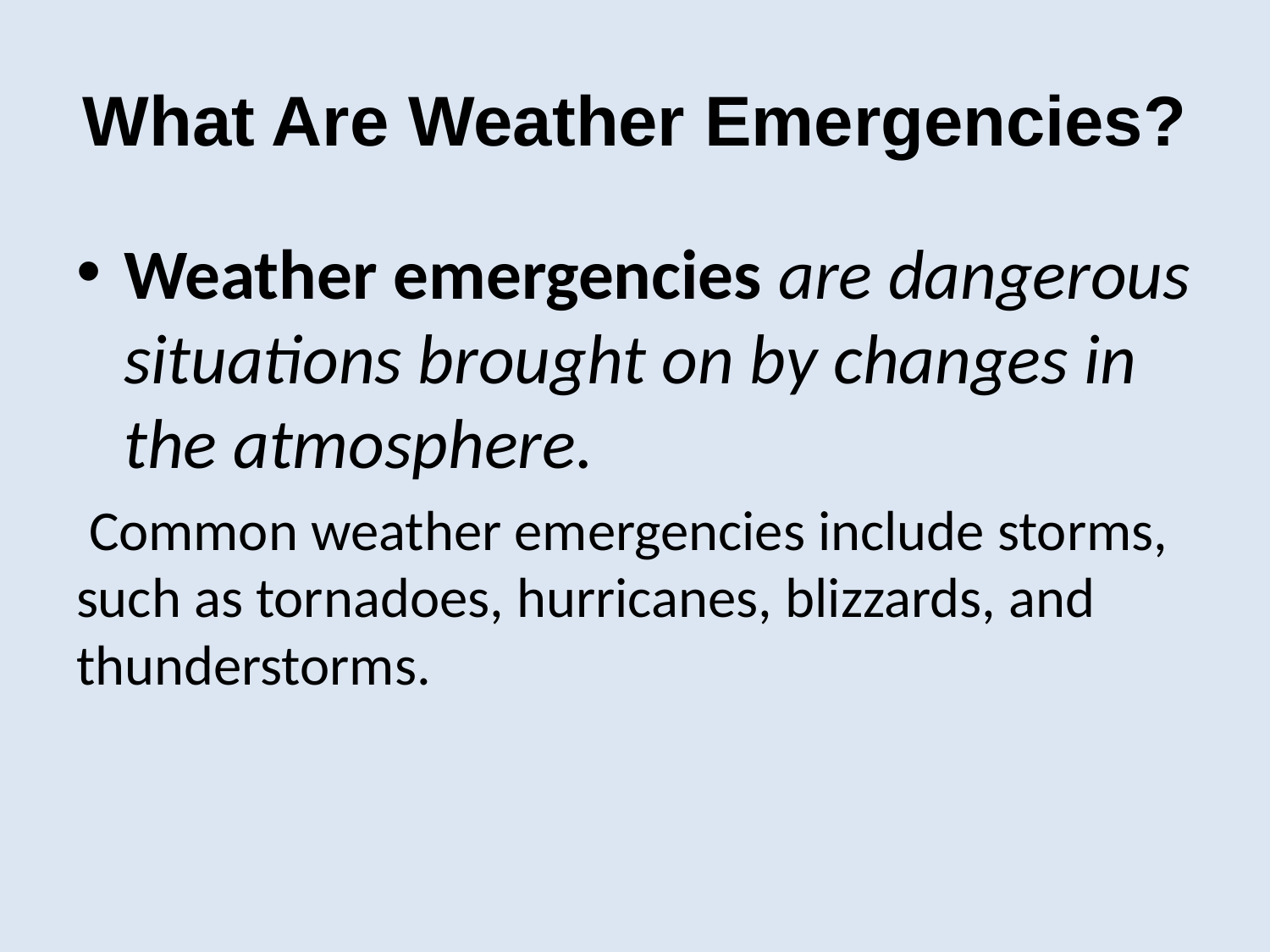

# What Are Weather Emergencies?
Weather emergencies are dangerous situations brought on by changes in the atmosphere.
 Common weather emergencies include storms, such as tornadoes, hurricanes, blizzards, and thunderstorms.